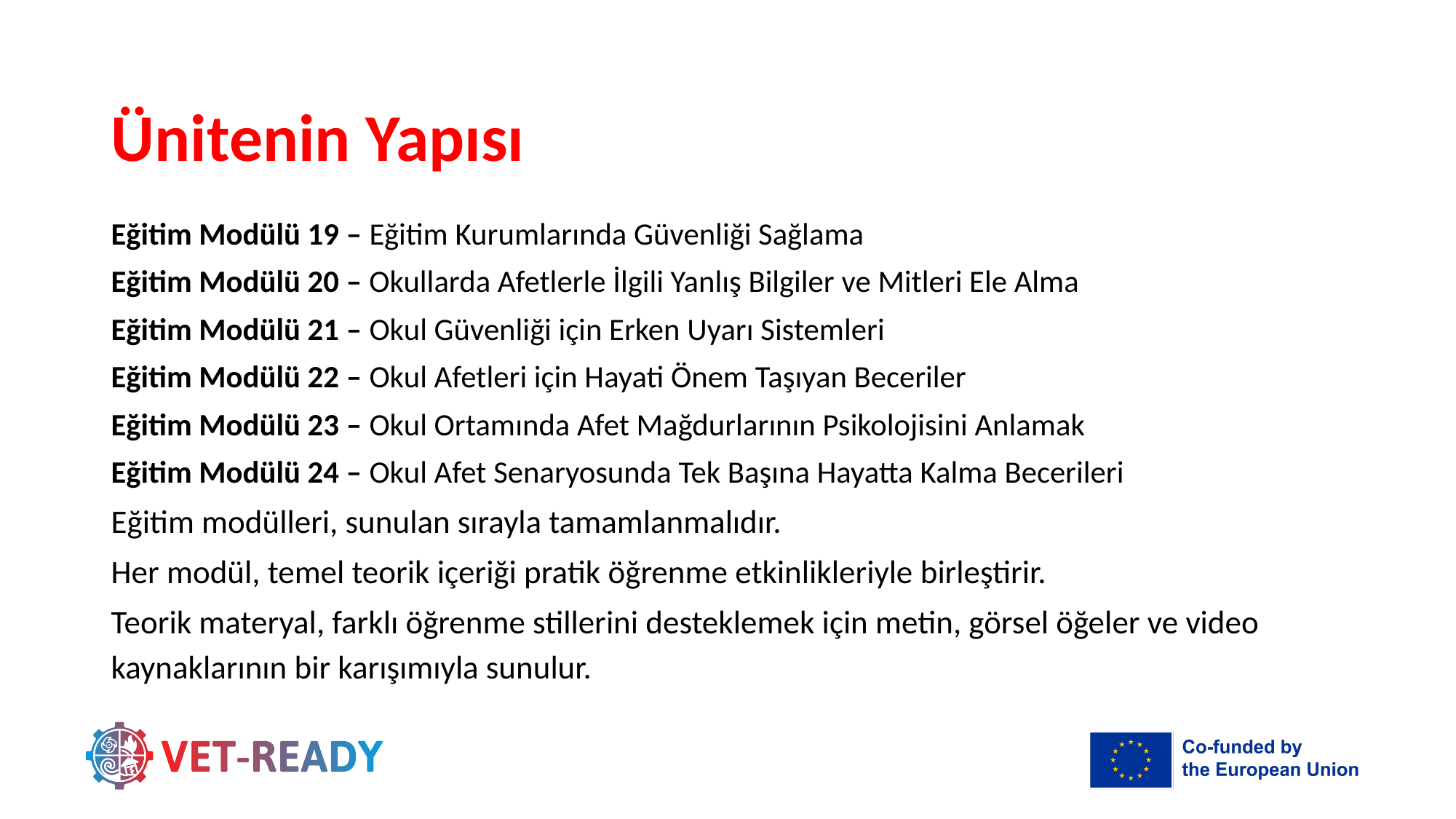

# Ünitenin Yapısı
Eğitim Modülü 19 – Eğitim Kurumlarında Güvenliği Sağlama
Eğitim Modülü 20 – Okullarda Afetlerle İlgili Yanlış Bilgiler ve Mitleri Ele Alma
Eğitim Modülü 21 – Okul Güvenliği için Erken Uyarı Sistemleri
Eğitim Modülü 22 – Okul Afetleri için Hayati Önem Taşıyan Beceriler
Eğitim Modülü 23 – Okul Ortamında Afet Mağdurlarının Psikolojisini Anlamak
Eğitim Modülü 24 – Okul Afet Senaryosunda Tek Başına Hayatta Kalma Becerileri
Eğitim modülleri, sunulan sırayla tamamlanmalıdır.
Her modül, temel teorik içeriği pratik öğrenme etkinlikleriyle birleştirir.
Teorik materyal, farklı öğrenme stillerini desteklemek için metin, görsel öğeler ve video kaynaklarının bir karışımıyla sunulur.